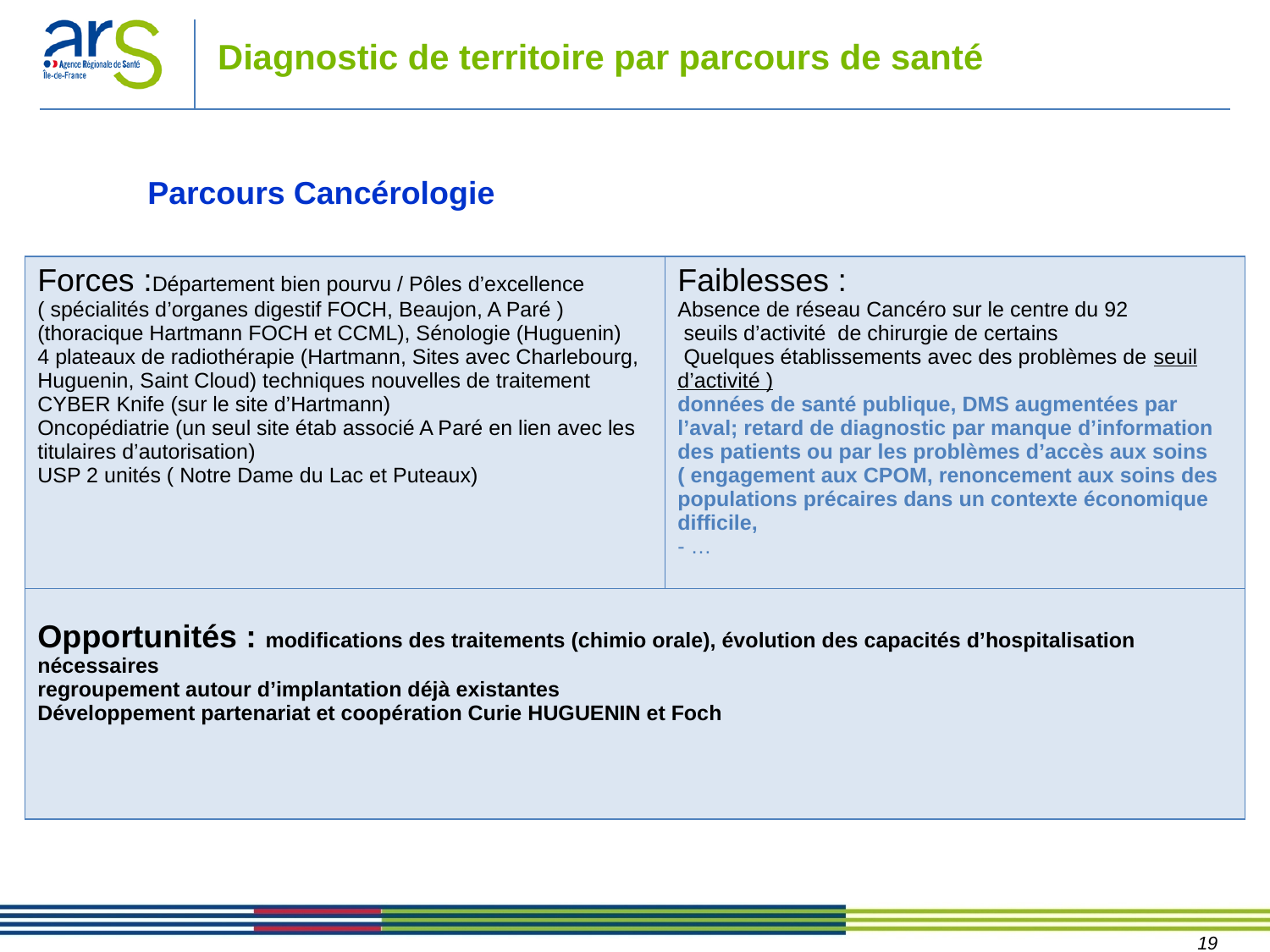

# Diagnostic de territoire par parcours de santé
Parcours Cancérologie

| Forces :Département bien pourvu / Pôles d’excellence ( spécialités d’organes digestif FOCH, Beaujon, A Paré ) (thoracique Hartmann FOCH et CCML), Sénologie (Huguenin) 4 plateaux de radiothérapie (Hartmann, Sites avec Charlebourg, Huguenin, Saint Cloud) techniques nouvelles de traitement CYBER Knife (sur le site d’Hartmann) Oncopédiatrie (un seul site étab associé A Paré en lien avec les titulaires d’autorisation) USP 2 unités ( Notre Dame du Lac et Puteaux) | Faiblesses : Absence de réseau Cancéro sur le centre du 92 seuils d’activité de chirurgie de certains Quelques établissements avec des problèmes de seuil d’activité ) données de santé publique, DMS augmentées par l’aval; retard de diagnostic par manque d’information des patients ou par les problèmes d’accès aux soins ( engagement aux CPOM, renoncement aux soins des populations précaires dans un contexte économique difficile, - … |
| --- | --- |
| Opportunités : modifications des traitements (chimio orale), évolution des capacités d’hospitalisation nécessaires regroupement autour d’implantation déjà existantes Développement partenariat et coopération Curie HUGUENIN et Foch |  |